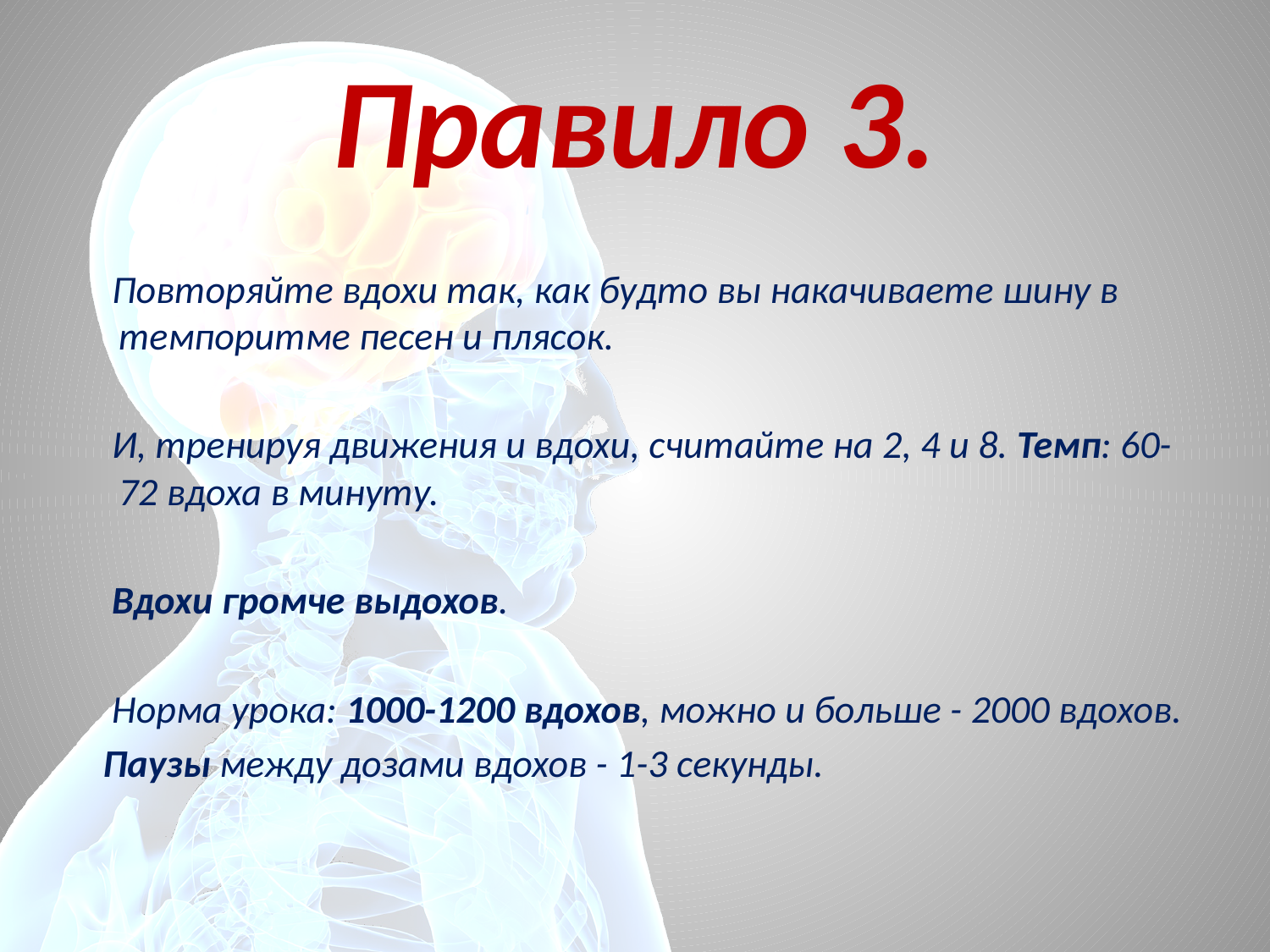

# Правило 3.
    Повторяйте вдохи так, как будто вы накачиваете шину в темпоритме песен и плясок.

    И, тренируя движения и вдохи, считайте на 2, 4 и 8. Темп: 60-72 вдоха в минуту.

    Вдохи громче выдохов.

    Норма урока: 1000-1200 вдохов, можно и больше - 2000 вдохов.
   Паузы между дозами вдохов - 1-3 секунды.